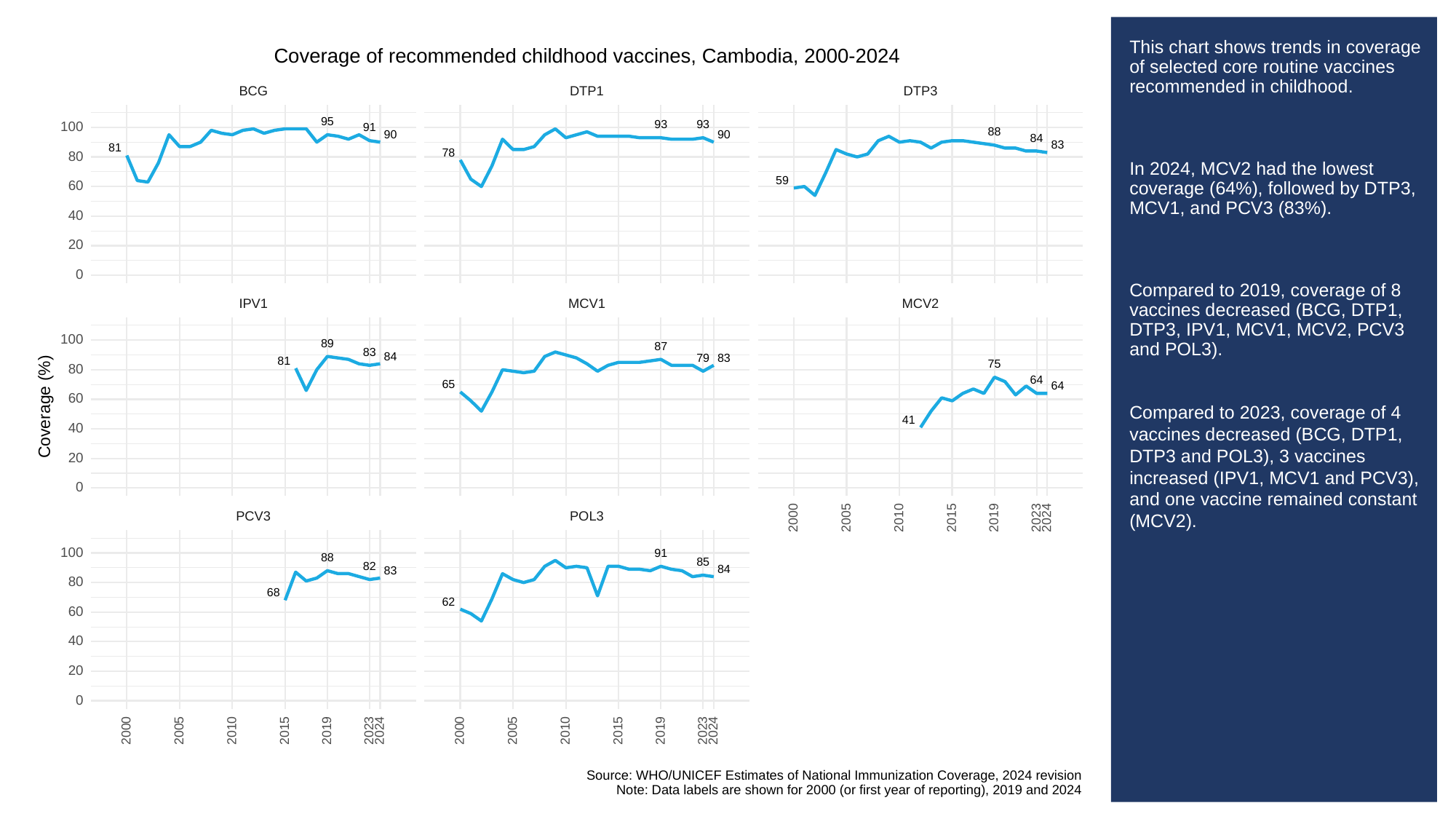

# This chart shows trends in coverage of selected core routine vaccines recommended in childhood.

In 2024, MCV2 had the lowest coverage (64%), followed by DTP3, MCV1, and PCV3 (83%).

Compared to 2019, coverage of 8 vaccines decreased (BCG, DTP1, DTP3, IPV1, MCV1, MCV2, PCV3 and POL3).

Compared to 2023, coverage of 4 vaccines decreased (BCG, DTP1, DTP3 and POL3), 3 vaccines increased (IPV1, MCV1 and PCV3), and one vaccine remained constant (MCV2).

Coverage of recommended childhood vaccines, Cambodia, 2000-2024
BCG
DTP3
DTP1

95
93
93
100
91

88

90
90
84

83

81
78
80

59
60

40

20

0

MCV1
MCV2
IPV1

100
89

87
83

84
83
79

81
75
80

64

65
64

60
Coverage (%)

41
40

20

0

POL3
PCV3
2023
2000
2005
2010
2015
2019
2024

100
91

88
85

82
84
83

80

68

62
60

40

20

0

2023
2023
2000
2005
2010
2015
2019
2024
2000
2005
2010
2015
2019
2024
Source: WHO/UNICEF Estimates of National Immunization Coverage, 2024 revision
Note: Data labels are shown for 2000 (or first year of reporting), 2019 and 2024